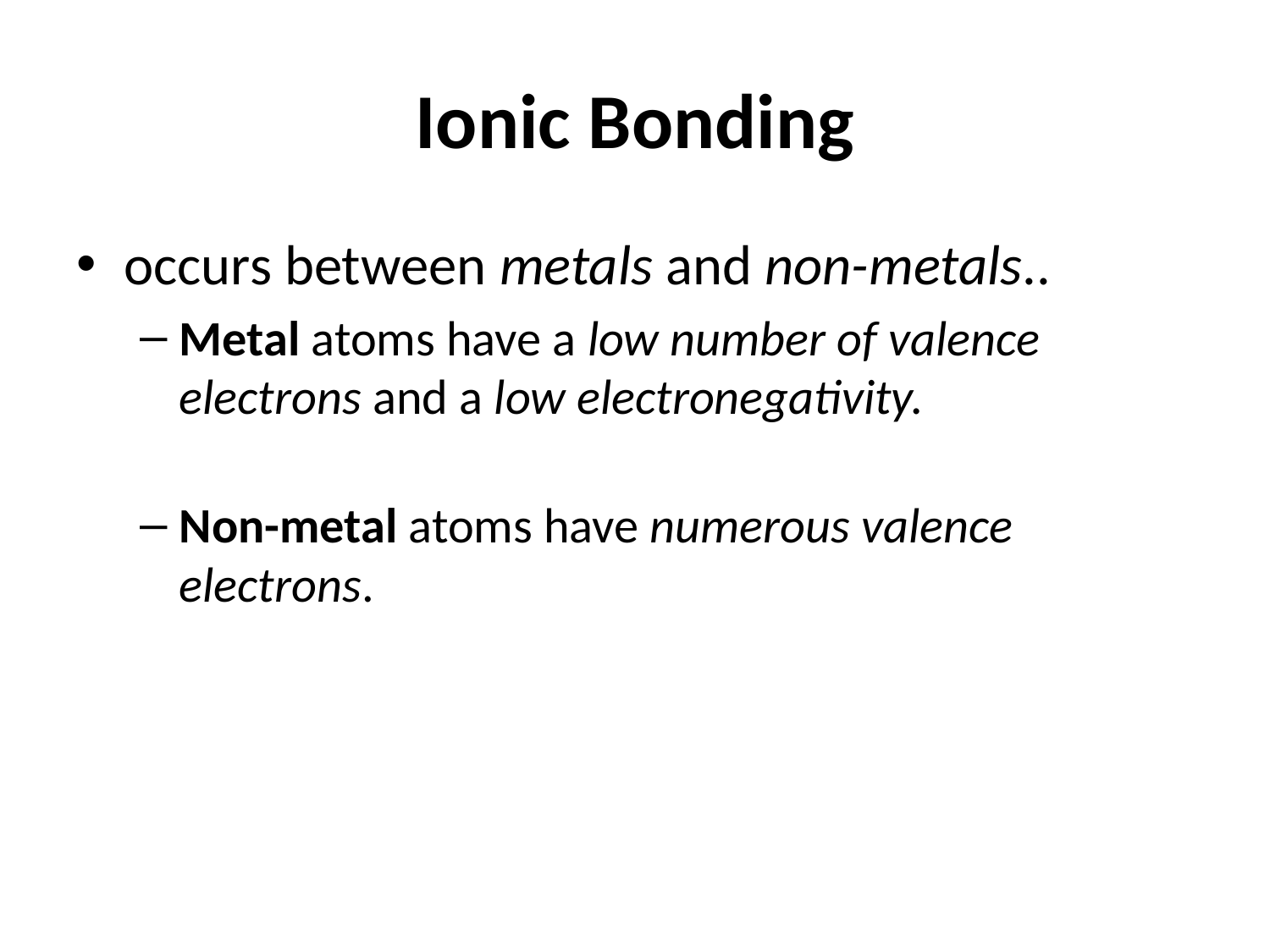

# Ionic Bonding
occurs between metals and non-metals..
Metal atoms have a low number of valence electrons and a low electronegativity.
Non-metal atoms have numerous valence electrons.